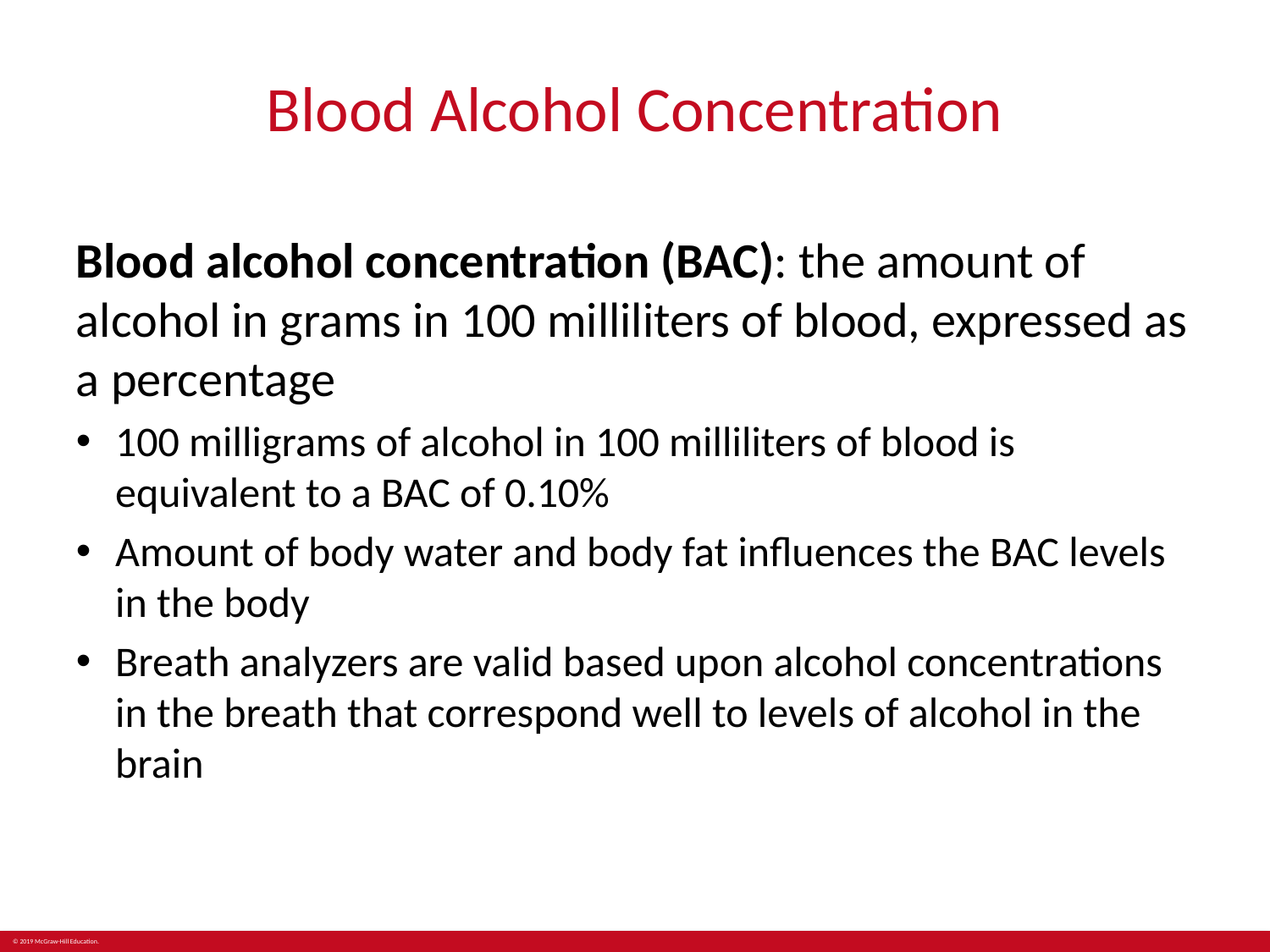

# Blood Alcohol Concentration
Blood alcohol concentration (BAC): the amount of alcohol in grams in 100 milliliters of blood, expressed as a percentage
100 milligrams of alcohol in 100 milliliters of blood is equivalent to a BAC of 0.10%
Amount of body water and body fat influences the BAC levels in the body
Breath analyzers are valid based upon alcohol concentrations in the breath that correspond well to levels of alcohol in the brain